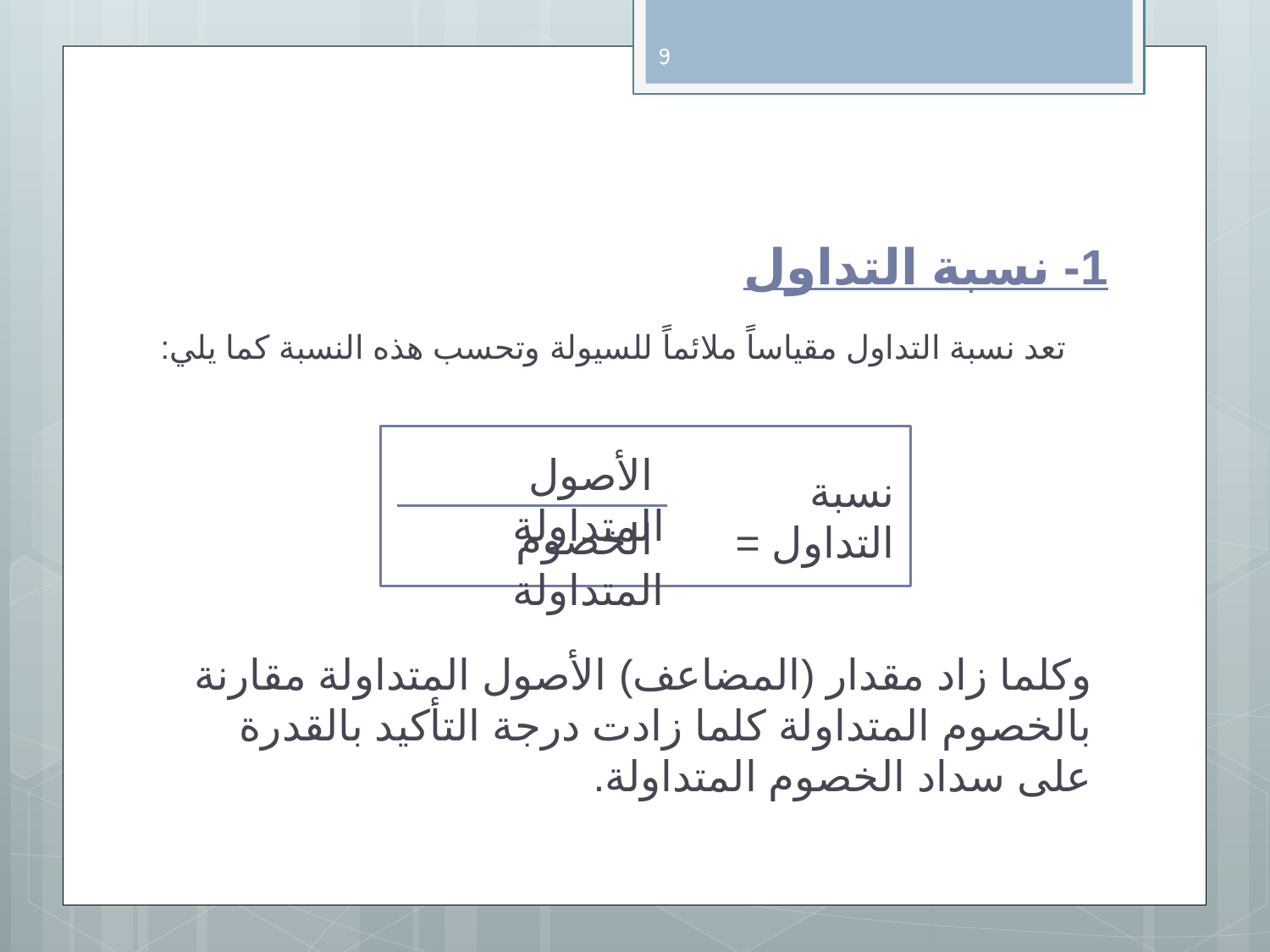

9
# 1- نسبة التداول
تعد نسبة التداول مقياساً ملائماً للسيولة وتحسب هذه النسبة كما يلي:

 الأصول المتداولة
نسبة التداول =
 الخصوم المتداولة
وكلما زاد مقدار (المضاعف) الأصول المتداولة مقارنة بالخصوم المتداولة كلما زادت درجة التأكيد بالقدرة على سداد الخصوم المتداولة.